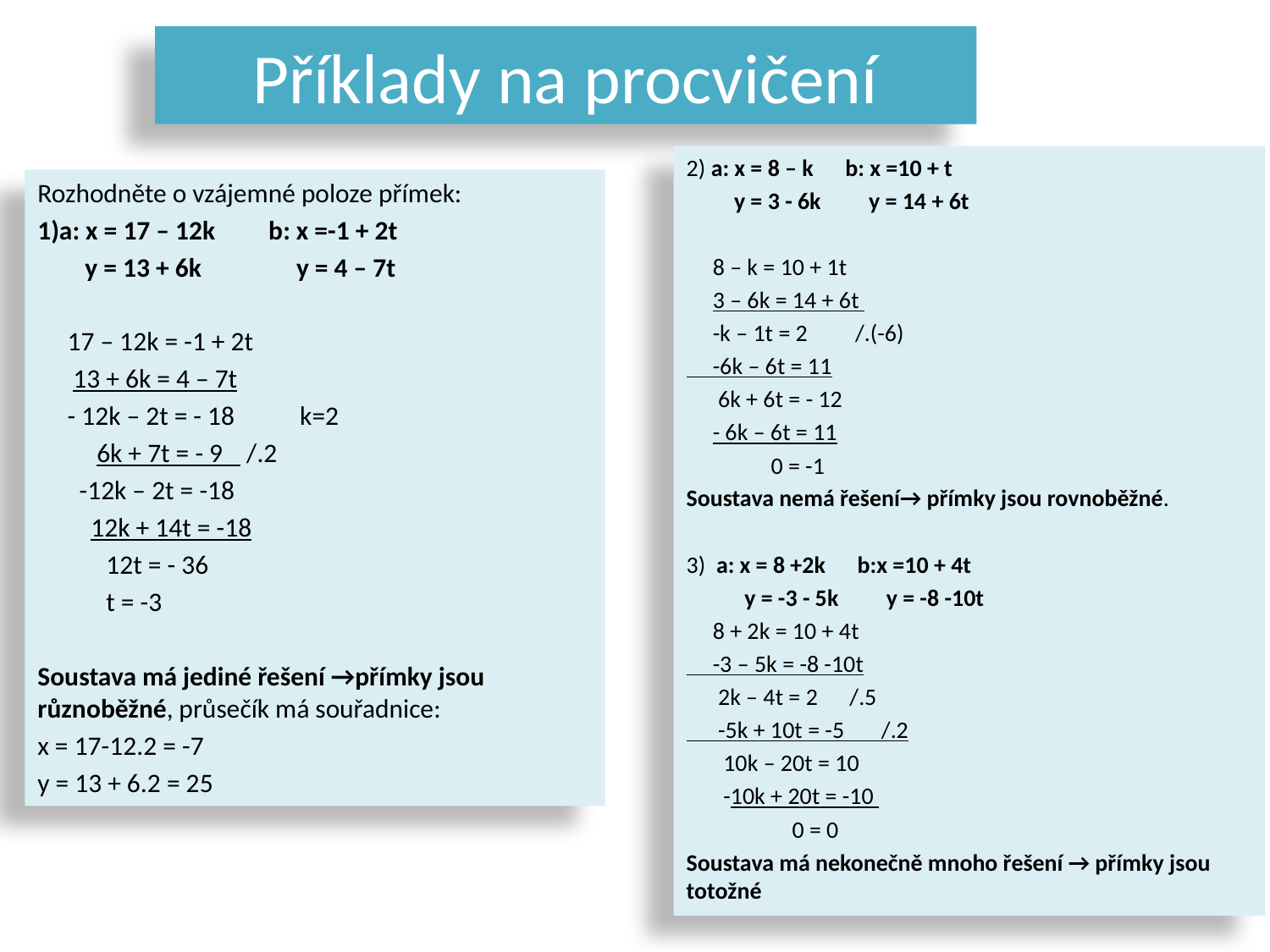

# Příklady na procvičení
2) a: x = 8 – k      b: x =10 + t
         y = 3 - 6k         y = 14 + 6t

     8 – k = 10 + 1t
     3 – 6k = 14 + 6t
     -k – 1t = 2         /.(-6)
     -6k – 6t = 11
      6k + 6t = - 12
     - 6k – 6t = 11
                0 = -1
Soustava nemá řešení→ přímky jsou rovnoběžné.

3)  a: x = 8 +2k      b:x =10 + 4t
           y = -3 - 5k         y = -8 -10t
     8 + 2k = 10 + 4t
     -3 – 5k = -8 -10t
      2k – 4t = 2      /.5
      -5k + 10t = -5       /.2
       10k – 20t = 10
       -10k + 20t = -10
                    0 = 0
Soustava má nekonečně mnoho řešení → přímky jsou totožné

Rozhodněte o vzájemné poloze přímek:
1)a: x = 17 – 12k         b: x =-1 + 2t
        y = 13 + 6k                y = 4 – 7t

     17 – 12k = -1 + 2t
      13 + 6k = 4 – 7t
     - 12k – 2t = - 18           k=2
          6k + 7t = - 9    /.2
       -12k – 2t = -18
         12k + 14t = -18
		12t = - 36
		t = -3

Soustava má jediné řešení →přímky jsou různoběžné, průsečík má souřadnice:
x = 17-12.2 = -7
y = 13 + 6.2 = 25